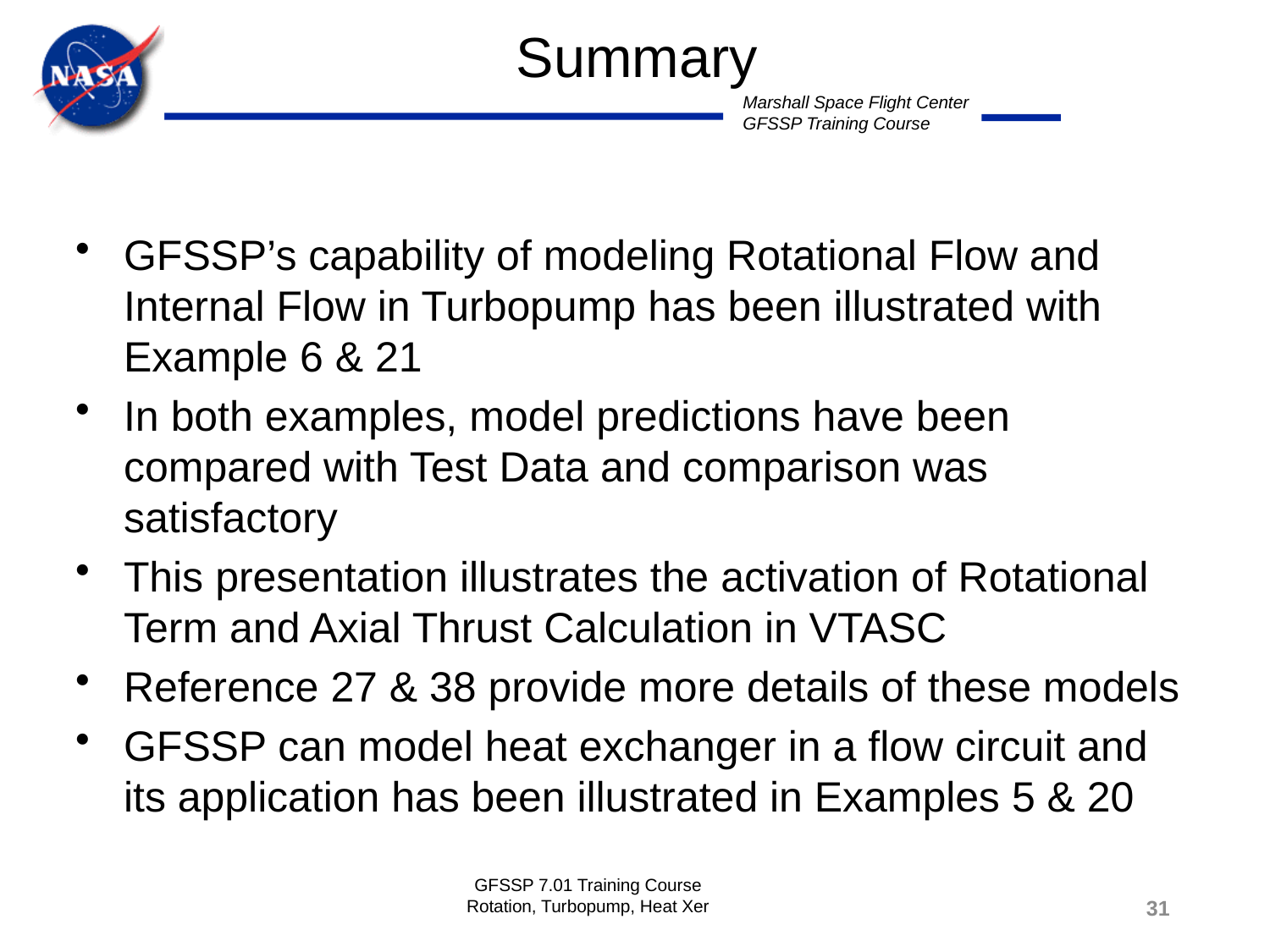

Summary
GFSSP’s capability of modeling Rotational Flow and Internal Flow in Turbopump has been illustrated with Example 6 & 21
In both examples, model predictions have been compared with Test Data and comparison was satisfactory
This presentation illustrates the activation of Rotational Term and Axial Thrust Calculation in VTASC
Reference 27 & 38 provide more details of these models
GFSSP can model heat exchanger in a flow circuit and its application has been illustrated in Examples 5 & 20

GFSSP 7.01 Training Course Rotation, Turbopump, Heat Xer
31